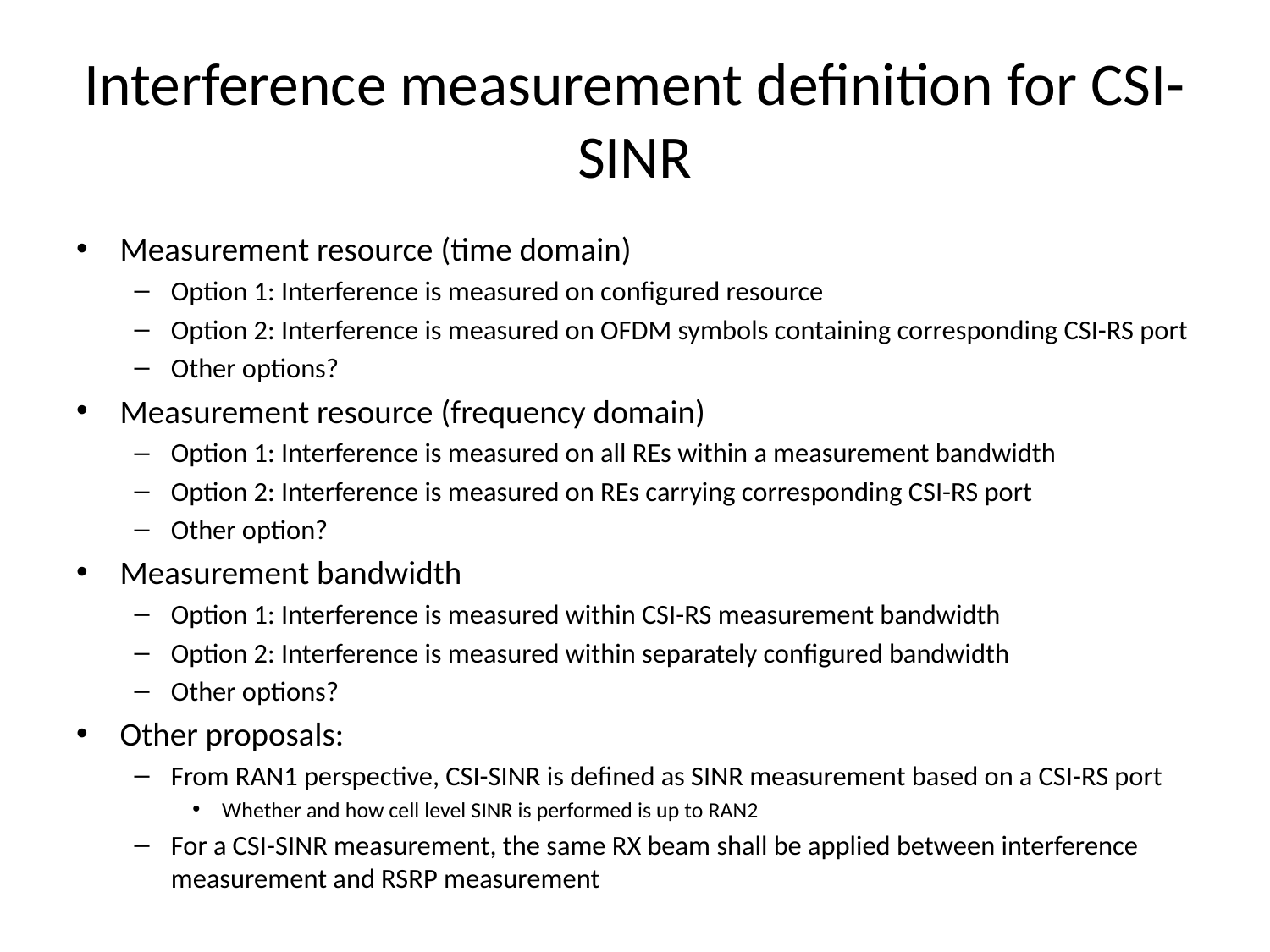

# Interference measurement definition for CSI-SINR
Measurement resource (time domain)
Option 1: Interference is measured on configured resource
Option 2: Interference is measured on OFDM symbols containing corresponding CSI-RS port
Other options?
Measurement resource (frequency domain)
Option 1: Interference is measured on all REs within a measurement bandwidth
Option 2: Interference is measured on REs carrying corresponding CSI-RS port
Other option?
Measurement bandwidth
Option 1: Interference is measured within CSI-RS measurement bandwidth
Option 2: Interference is measured within separately configured bandwidth
Other options?
Other proposals:
From RAN1 perspective, CSI-SINR is defined as SINR measurement based on a CSI-RS port
Whether and how cell level SINR is performed is up to RAN2
For a CSI-SINR measurement, the same RX beam shall be applied between interference measurement and RSRP measurement